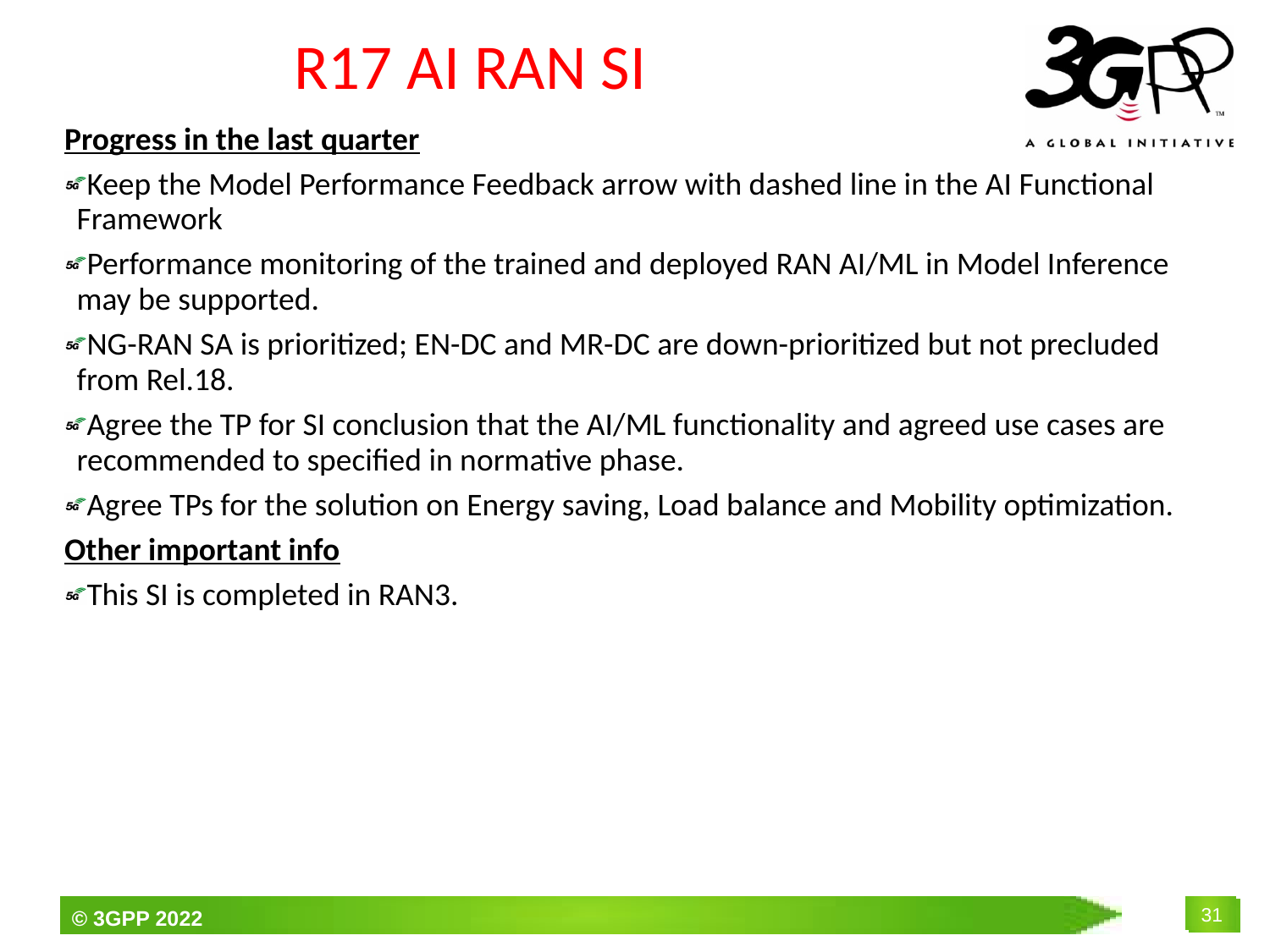

# R17 AI RAN SI
Progress in the last quarter
Keep the Model Performance Feedback arrow with dashed line in the AI Functional Framework
Performance monitoring of the trained and deployed RAN AI/ML in Model Inference may be supported.
NG-RAN SA is prioritized; EN-DC and MR-DC are down-prioritized but not precluded from Rel.18.
Agree the TP for SI conclusion that the AI/ML functionality and agreed use cases are recommended to specified in normative phase.
Agree TPs for the solution on Energy saving, Load balance and Mobility optimization.
Other important info
This SI is completed in RAN3.
31